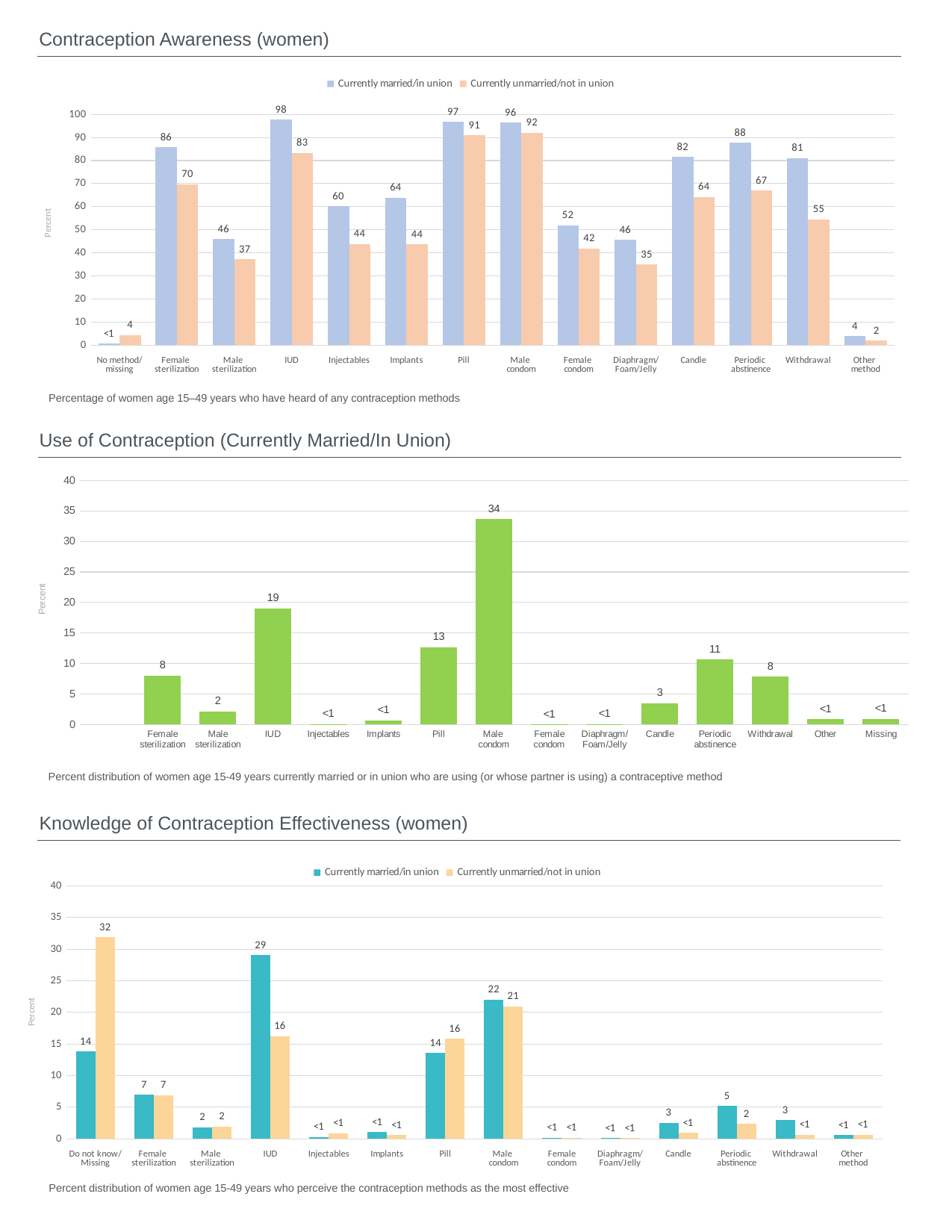

Contraception Awareness (women)

### Chart

| Category | Currently married/in union | Currently unmarried/not in union |
|---|---|---|
| No method/
missing | 0.6409864817367141 | 4.404347055116375 |
| Female
sterilization | 85.82699566906525 | 69.77603217717702 |
| Male
sterilization | 45.972510652281564 | 37.14347865789919 |
| IUD | 97.72294597283593 | 83.2987956085162 |
| Injectables | 60.30139621772637 | 43.78241541396926 |
| Implants | 63.8850117609539 | 43.711261443767135 |
| Pill | 96.74362427804665 | 90.92517947204296 |
| Male
condom | 96.47559432306252 | 92.06555744463849 |
| Female
condom | 51.90308207620261 | 41.8734530309216 |
| Diaphragm/
Foam/Jelly | 45.598167300569784 | 34.95105155778684 |
| Candle | 81.55100340388402 | 64.20021407672878 |
| Periodic
abstinence | 87.73328378000048 | 67.02167053985659 |
| Withdrawal | 81.12937220989662 | 54.56947165265724 |
| Other
method | 3.8950163567907317 | 1.885223957749033 |
Percentage of women age 15–49 years who have heard of any contraception methods
Use of Contraception (Currently Married/In Union)

### Chart

| Category |  |
|---|---|
|  | None |
| Female sterilization | 8.032555065413561 |
| Male sterilization | 2.1290281625279452 |
| IUD | 19.045464242372116 |
| Injectables | 0.03660234281482638 |
| Implants | 0.6813624317956087 |
| Pill | 12.667137011498589 |
| Male
condom | 33.64717006988176 |
| Female condom | 0.03058878974074959 |
| Diaphragm/
Foam/Jelly | 0.03930928031793357 |
| Candle | 3.4851691829881153 |
| Periodic abstinence | 10.632226622732098 |
| Withdrawal | 7.826112149525725 |
| Other | 0.8622410337364538 |
| Missing | 0.8850336146545013 |
Percent distribution of women age 15-49 years currently married or in union who are using (or whose partner is using) a contraceptive method
Knowledge of Contraception Effectiveness (women)

### Chart

| Category | Currently married/in union | Currently unmarried/not in union |
|---|---|---|
| Do not know/
Missing | 13.799482614559293 | 31.854310963314884 |
| Female
sterilization | 6.942102786643297 | 6.9150418331060965 |
| Male
sterilization | 1.8359890963935033 | 1.9370276649107205 |
| IUD | 29.0293753174015 | 16.24060798915743 |
| Injectables | 0.25648858230663857 | 0.8437182316708816 |
| Implants | 1.0688192505649081 | 0.5652337134816259 |
| Pill | 13.548484371907183 | 15.789428962476805 |
| Male
condom | 21.98360947147641 | 20.981294694495272 |
| Female condom | 0.16042486141861176 | 0.1915790133720161 |
| Diaphragm/
Foam/Jelly | 0.1258086890496504 | 0.1348190175020931 |
| Candle | 2.507022302047948 | 0.9316266330013344 |
| Periodic
abstinence | 5.206134054135726 | 2.354362629199956 |
| Withdrawal | 2.9387884987601227 | 0.6335342910164377 |
| Other
method | 0.5974701033354841 | 0.6274143632945192 |
Percent distribution of women age 15-49 years who perceive the contraception methods as the most effective